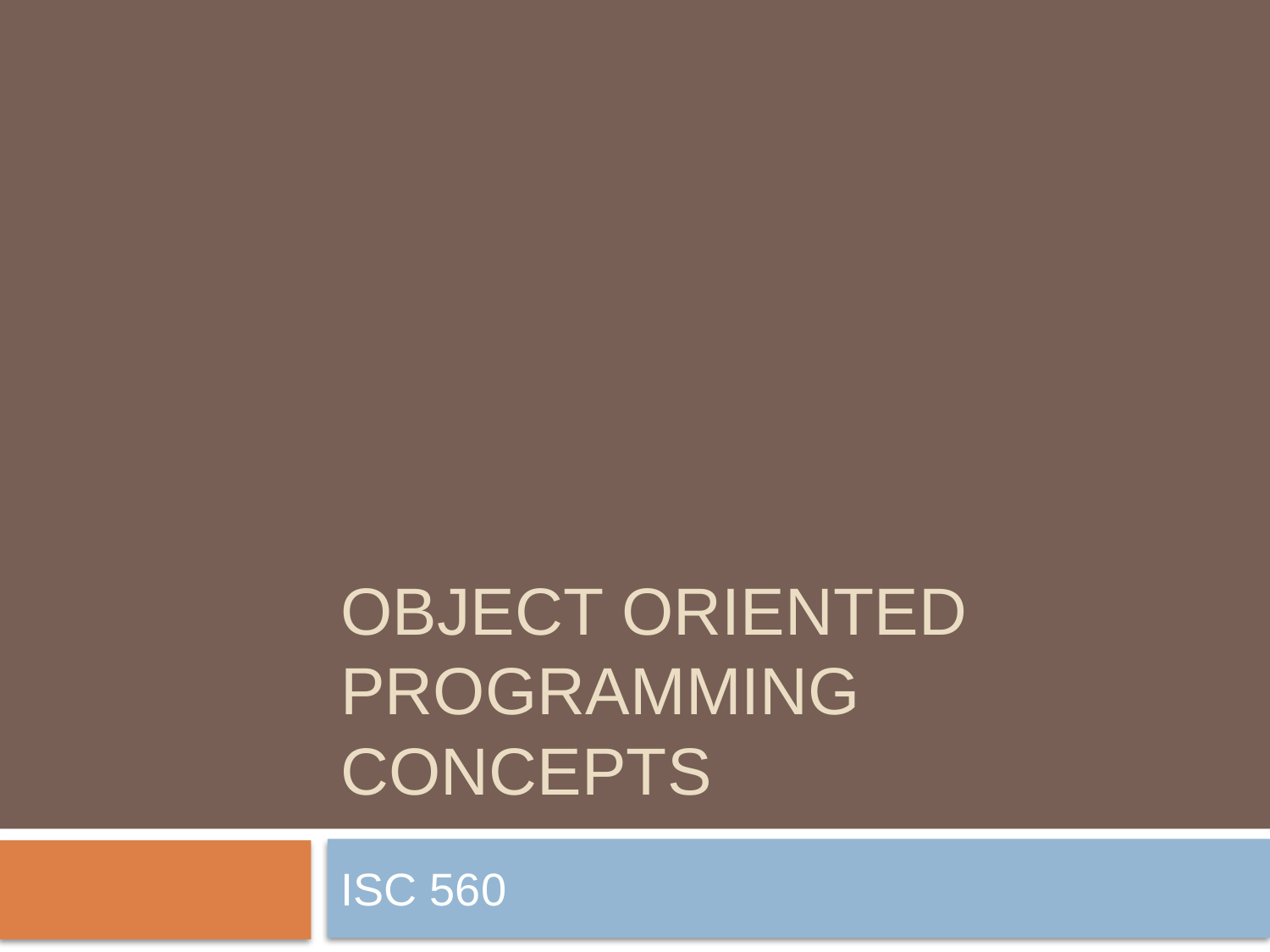

# Object Oriented Programming concepts
ISC 560